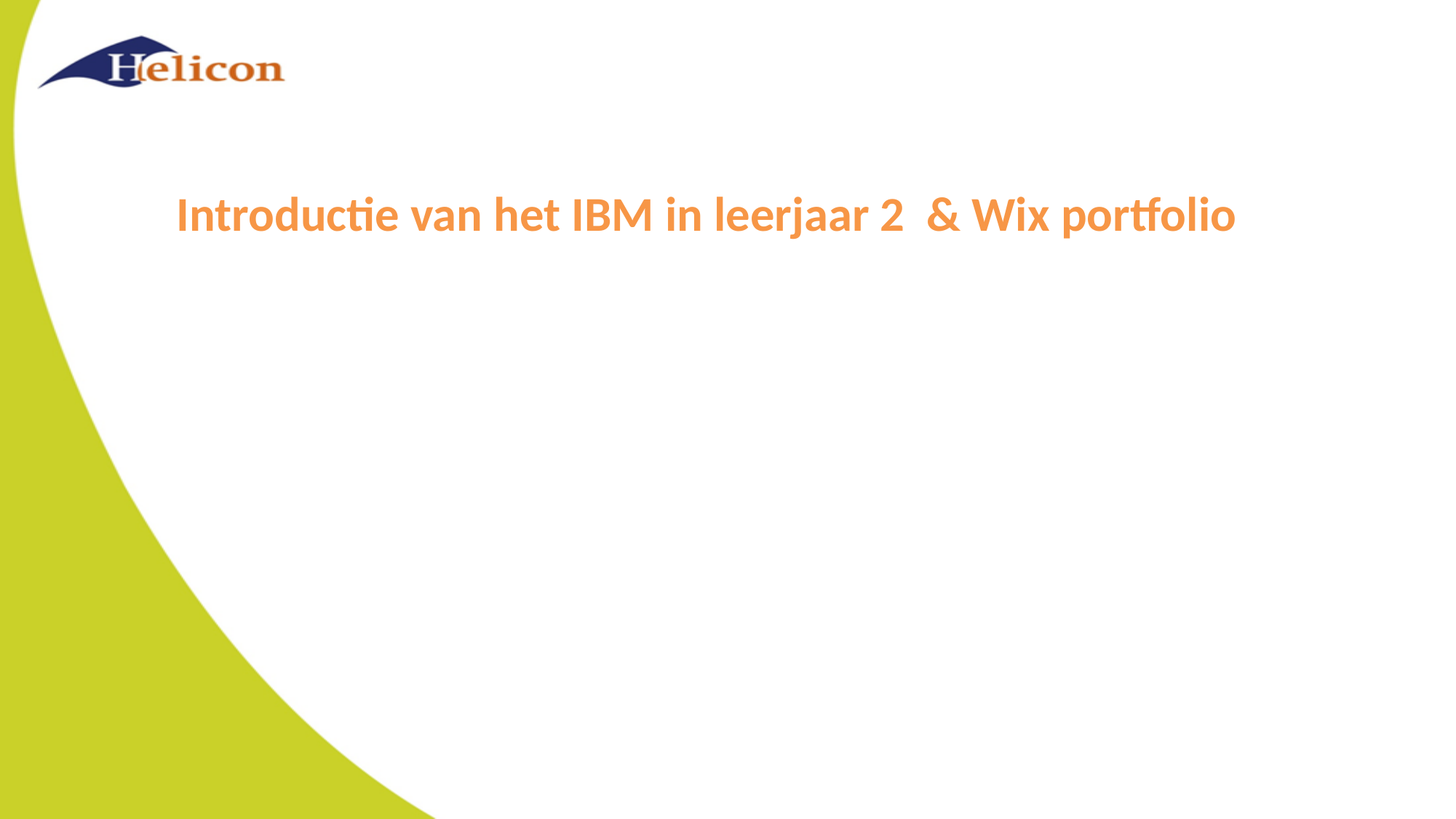

Introductie van het IBM in leerjaar 2  & Wix portfolio